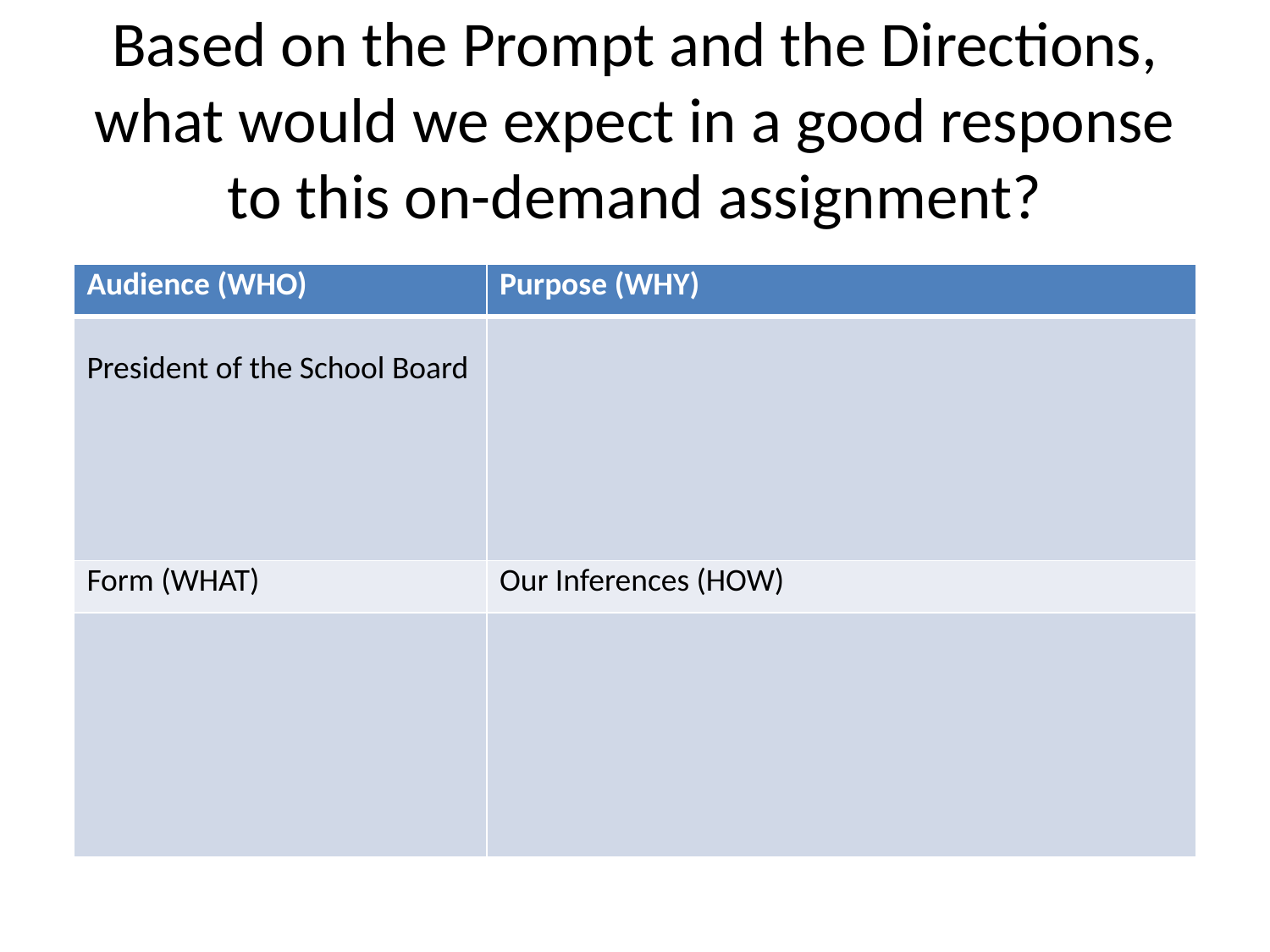

# Based on the Prompt and the Directions, what would we expect in a good response to this on-demand assignment?
| Audience (WHO) | Purpose (WHY) |
| --- | --- |
| President of the School Board |  |
| Form (WHAT) | Our Inferences (HOW) |
|  |  |